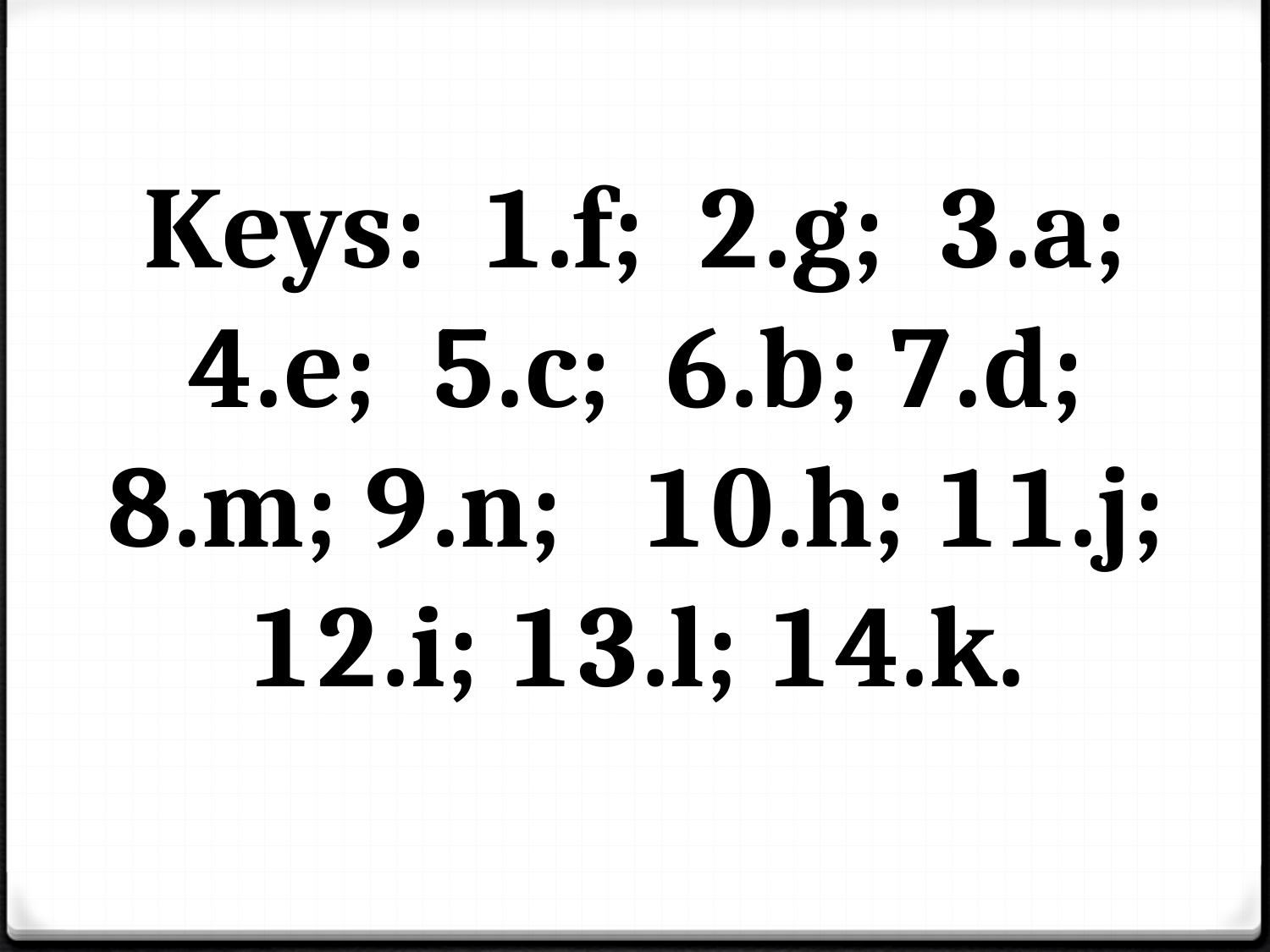

# Keys:  1.f;  2.g;  3.a; 4.e;  5.c;  6.b; 7.d; 8.m; 9.n;   10.h; 11.j; 12.i; 13.l; 14.k.